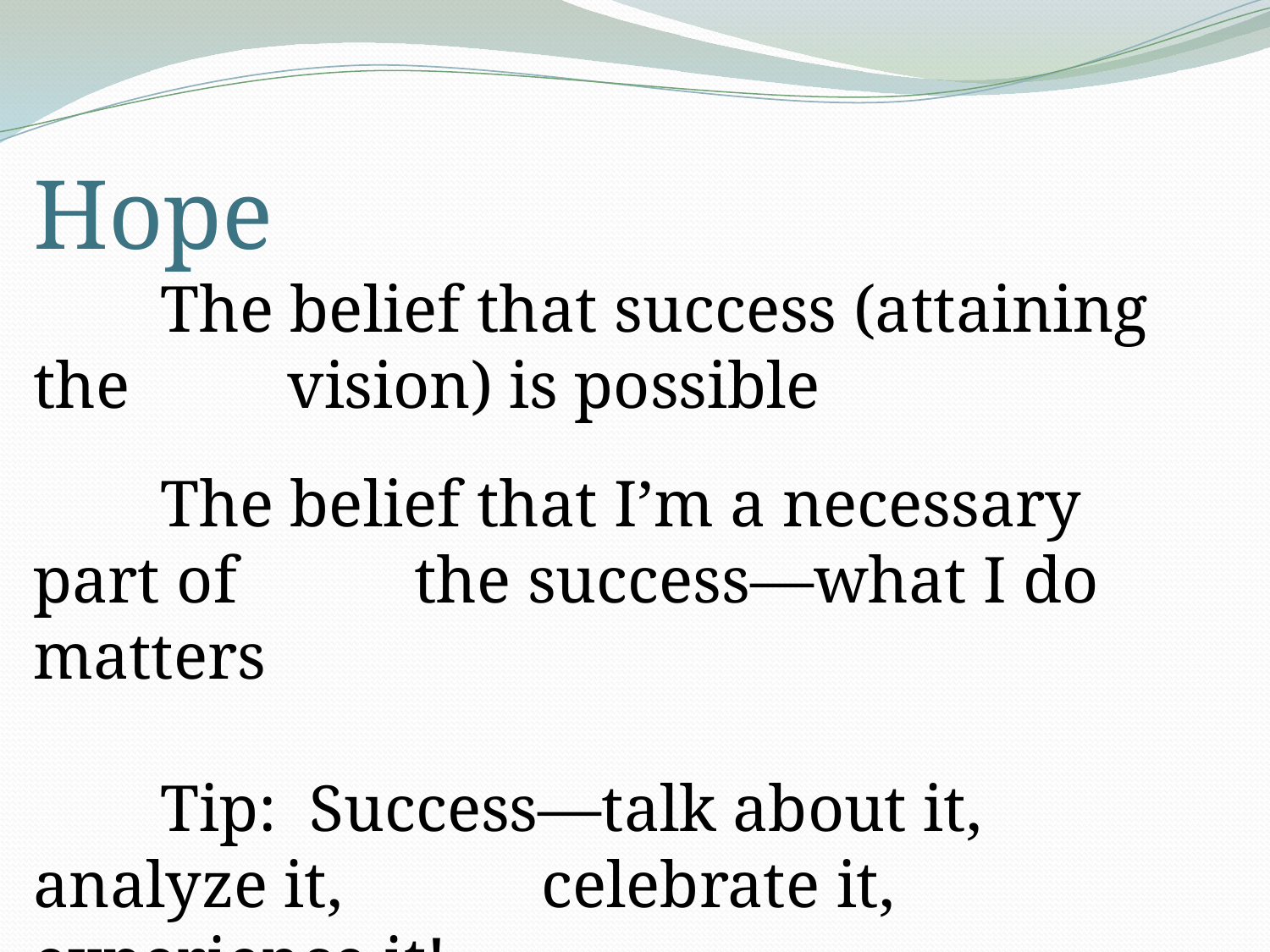

Hope
	The belief that success (attaining the 		vision) is possible

	The belief that I’m a necessary part of 		the success—what I do matters

	Tip:  Success—talk about it, analyze it, 		celebrate it, experience it!